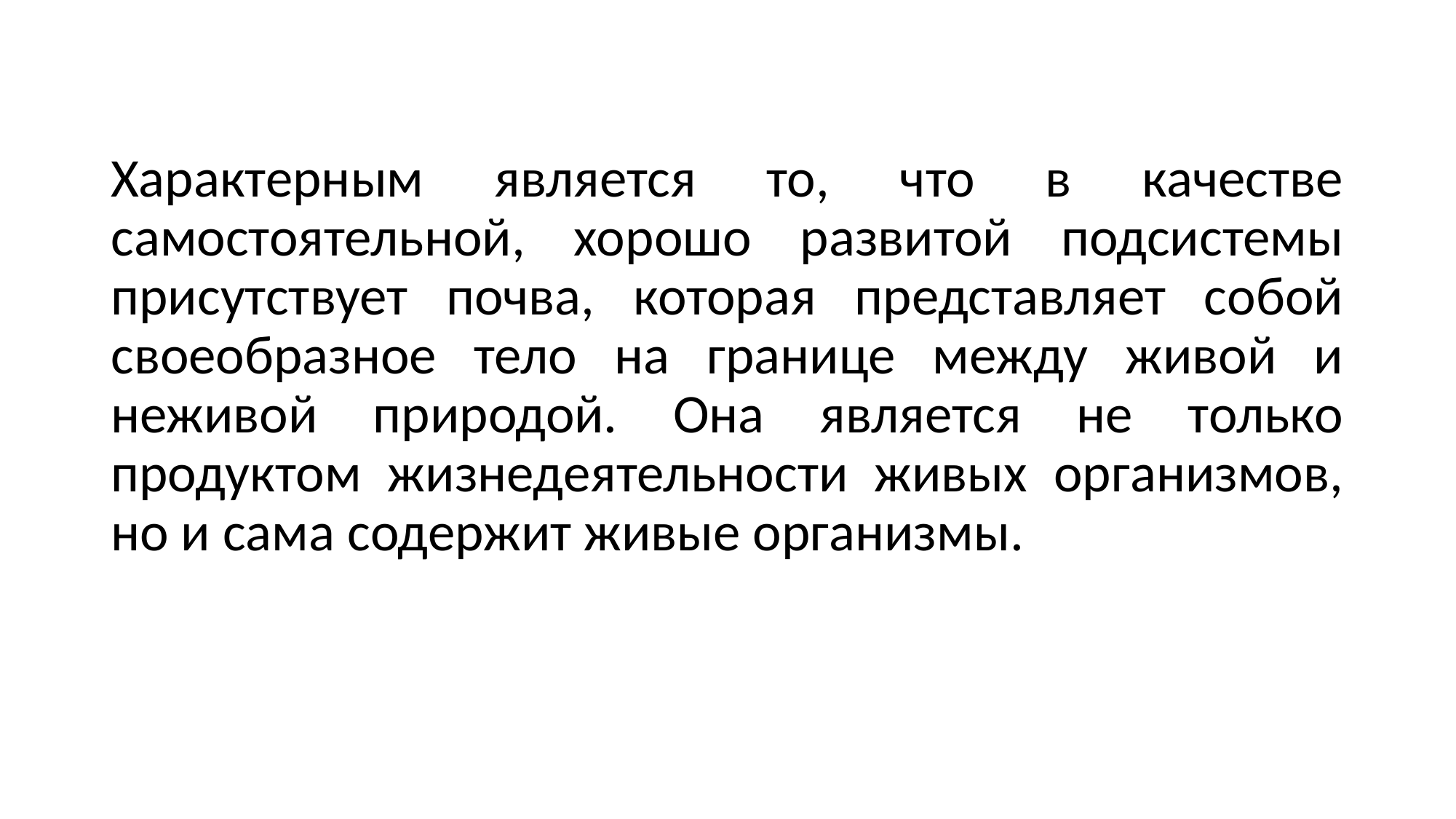

Характерным является то, что в качестве самостоятельной, хорошо развитой подсистемы присутствует почва, которая представляет собой своеобразное тело на границе между живой и неживой природой. Она является не только продуктом жизнедеятельности живых организмов, но и сама содержит живые организмы.